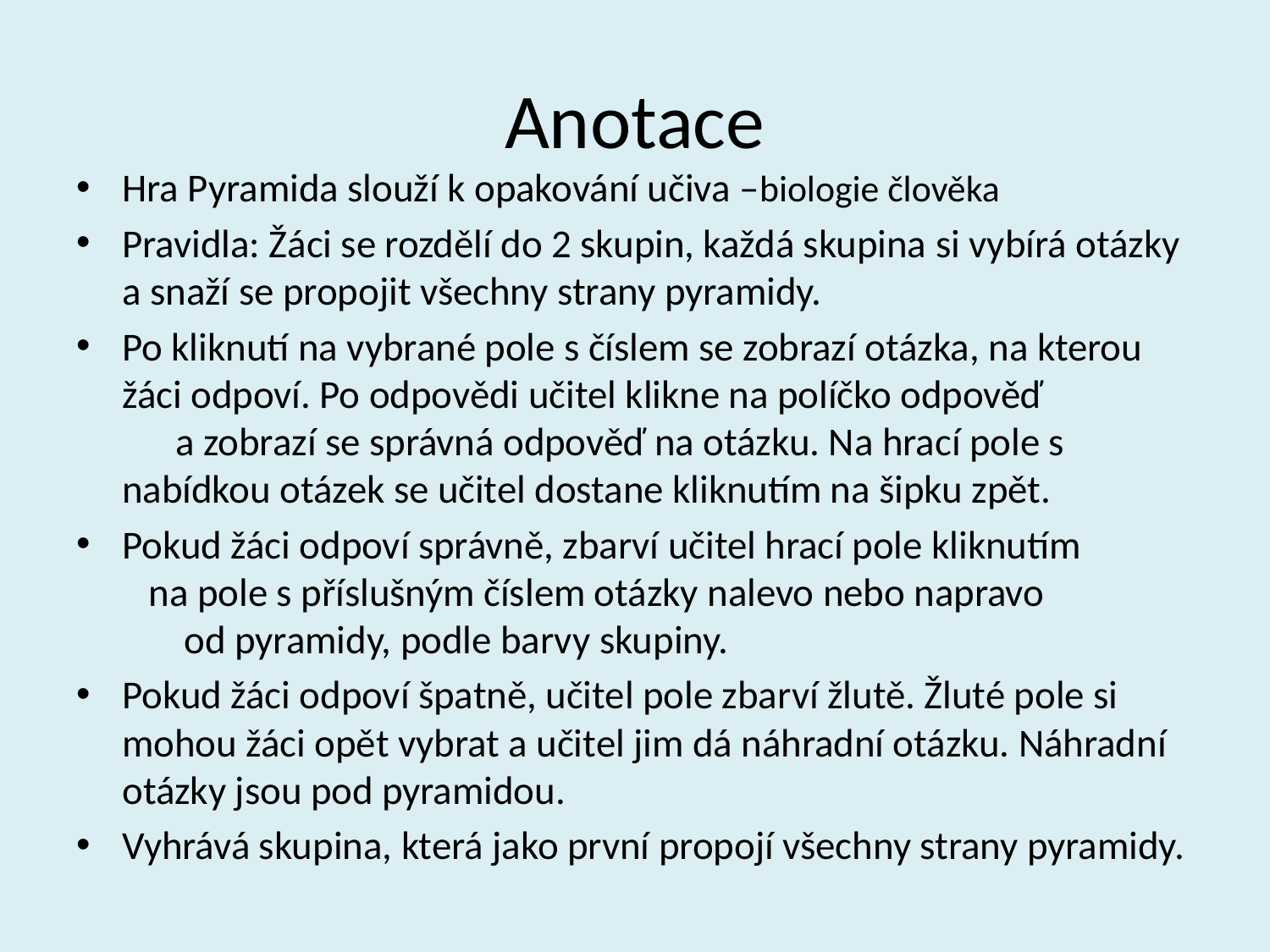

# Anotace
Hra Pyramida slouží k opakování učiva –biologie člověka
Pravidla: Žáci se rozdělí do 2 skupin, každá skupina si vybírá otázky a snaží se propojit všechny strany pyramidy.
Po kliknutí na vybrané pole s číslem se zobrazí otázka, na kterou žáci odpoví. Po odpovědi učitel klikne na políčko odpověď                       a zobrazí se správná odpověď na otázku. Na hrací pole s nabídkou otázek se učitel dostane kliknutím na šipku zpět.
Pokud žáci odpoví správně, zbarví učitel hrací pole kliknutím                na pole s příslušným číslem otázky nalevo nebo napravo                        od pyramidy, podle barvy skupiny.
Pokud žáci odpoví špatně, učitel pole zbarví žlutě. Žluté pole si mohou žáci opět vybrat a učitel jim dá náhradní otázku. Náhradní otázky jsou pod pyramidou.
Vyhrává skupina, která jako první propojí všechny strany pyramidy.